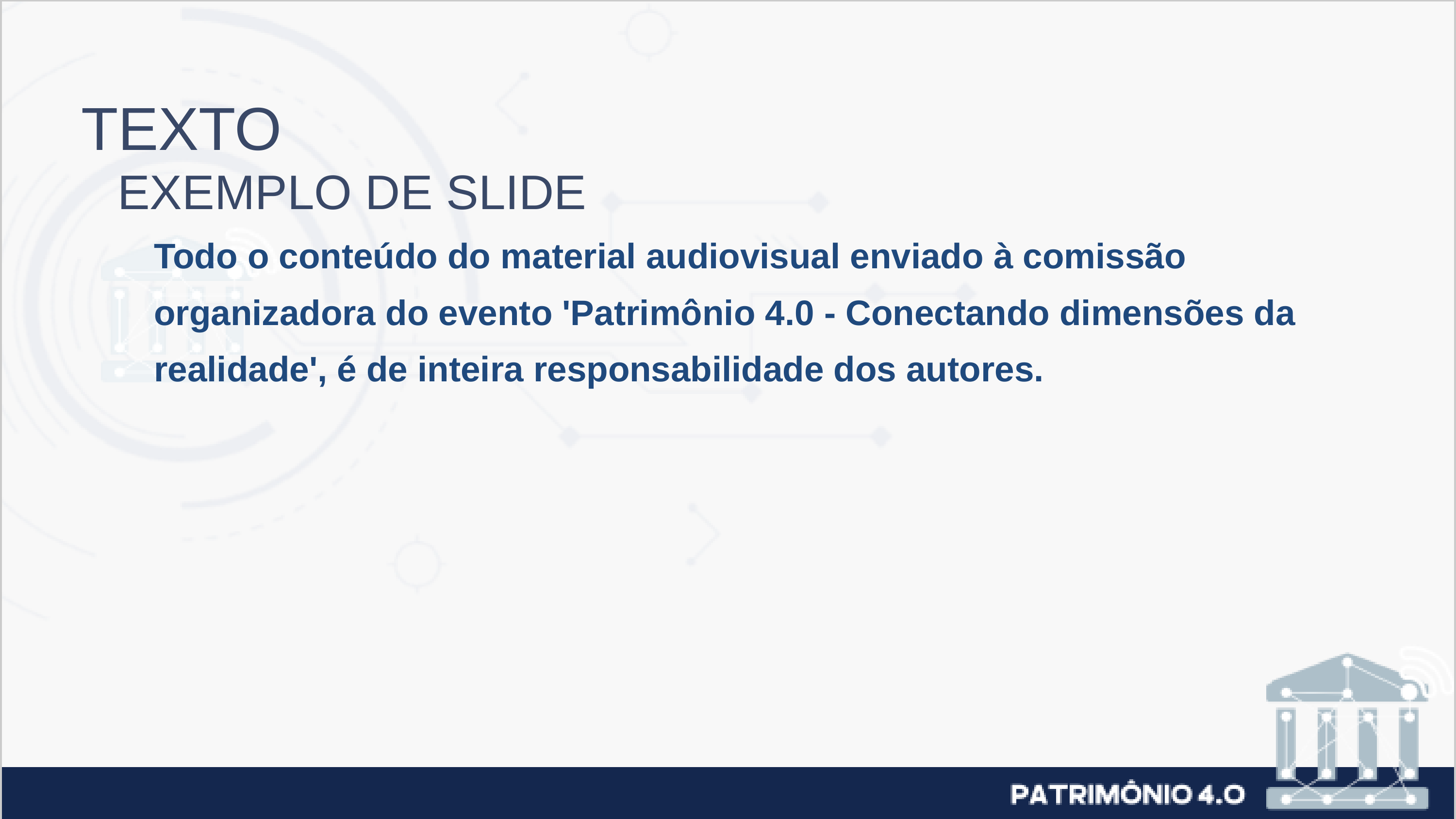

TEXTO
EXEMPLO DE SLIDE
Todo o conteúdo do material audiovisual enviado à comissão organizadora do evento 'Patrimônio 4.0 - Conectando dimensões da realidade', é de inteira responsabilidade dos autores.